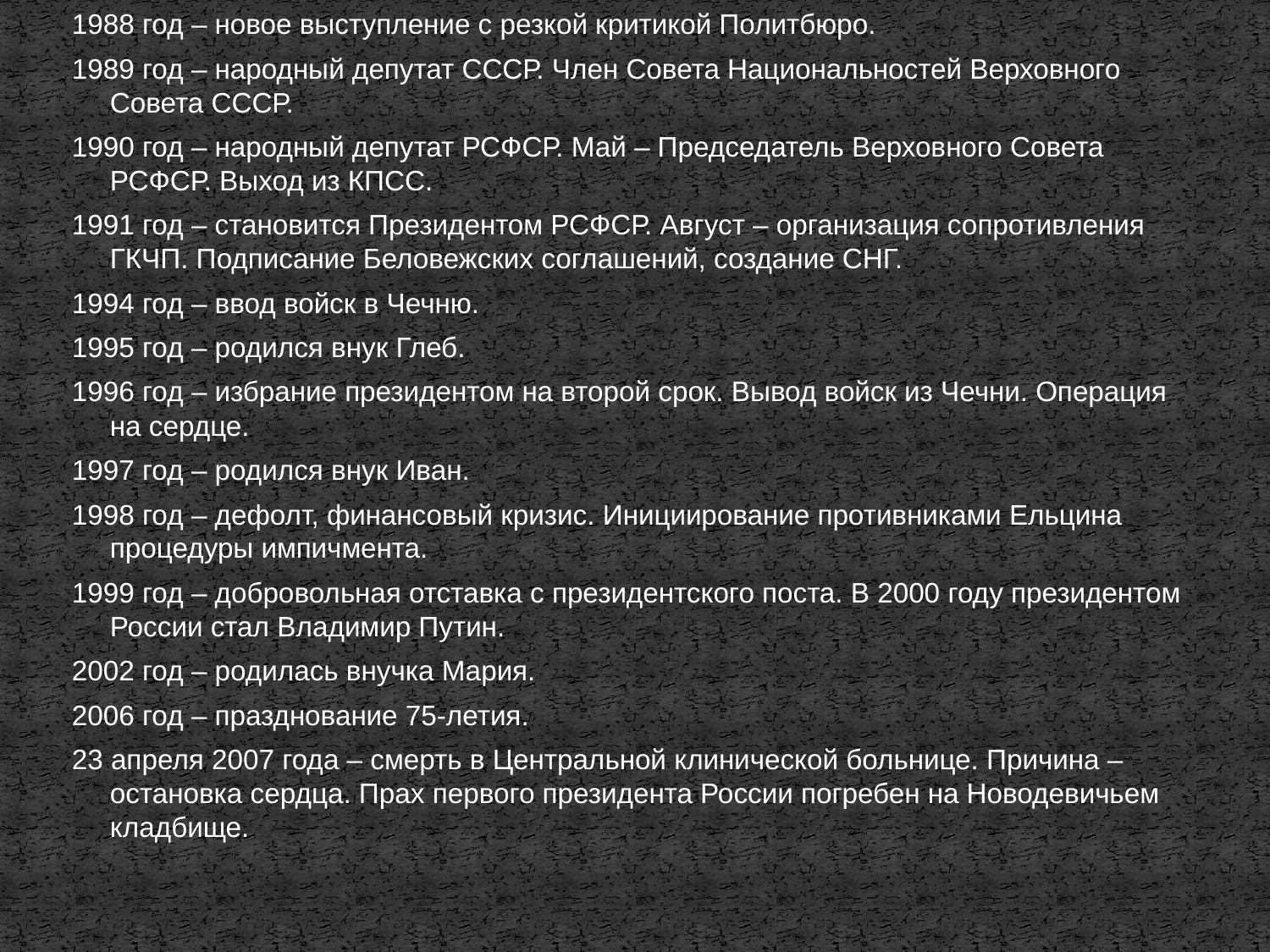

1988 год – новое выступление с резкой критикой Политбюро.
1989 год – народный депутат СССР. Член Совета Национальностей Верховного Совета СССР.
1990 год – народный депутат РСФСР. Май – Председатель Верховного Совета РСФСР. Выход из КПСС.
1991 год – становится Президентом РСФСР. Август – организация сопротивления ГКЧП. Подписание Беловежских соглашений, создание СНГ.
1994 год – ввод войск в Чечню.
1995 год – родился внук Глеб.
1996 год – избрание президентом на второй срок. Вывод войск из Чечни. Операция на сердце.
1997 год – родился внук Иван.
1998 год – дефолт, финансовый кризис. Инициирование противниками Ельцина процедуры импичмента.
1999 год – добровольная отставка с президентского поста. В 2000 году президентом России стал Владимир Путин.
2002 год – родилась внучка Мария.
2006 год – празднование 75-летия.
23 апреля 2007 года – смерть в Центральной клинической больнице. Причина – остановка сердца. Прах первого президента России погребен на Новодевичьем кладбище.